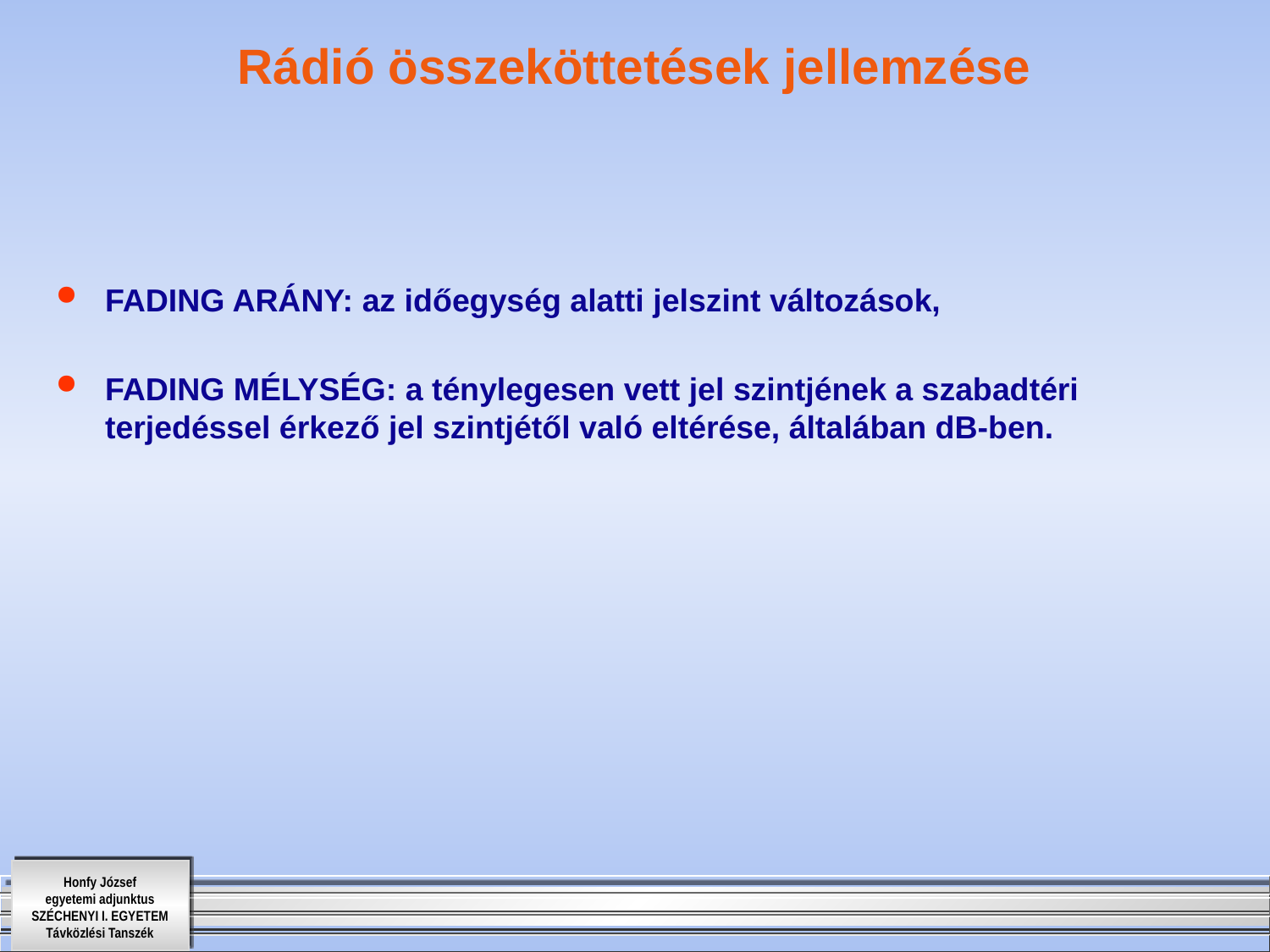

# Rádió összeköttetések jellemzése
FADING ARÁNY: az időegység alatti jelszint változások,

FADING MÉLYSÉG: a ténylegesen vett jel szintjének a szabadtéri terjedéssel érkező jel szintjétől való eltérése, általában dB-ben.